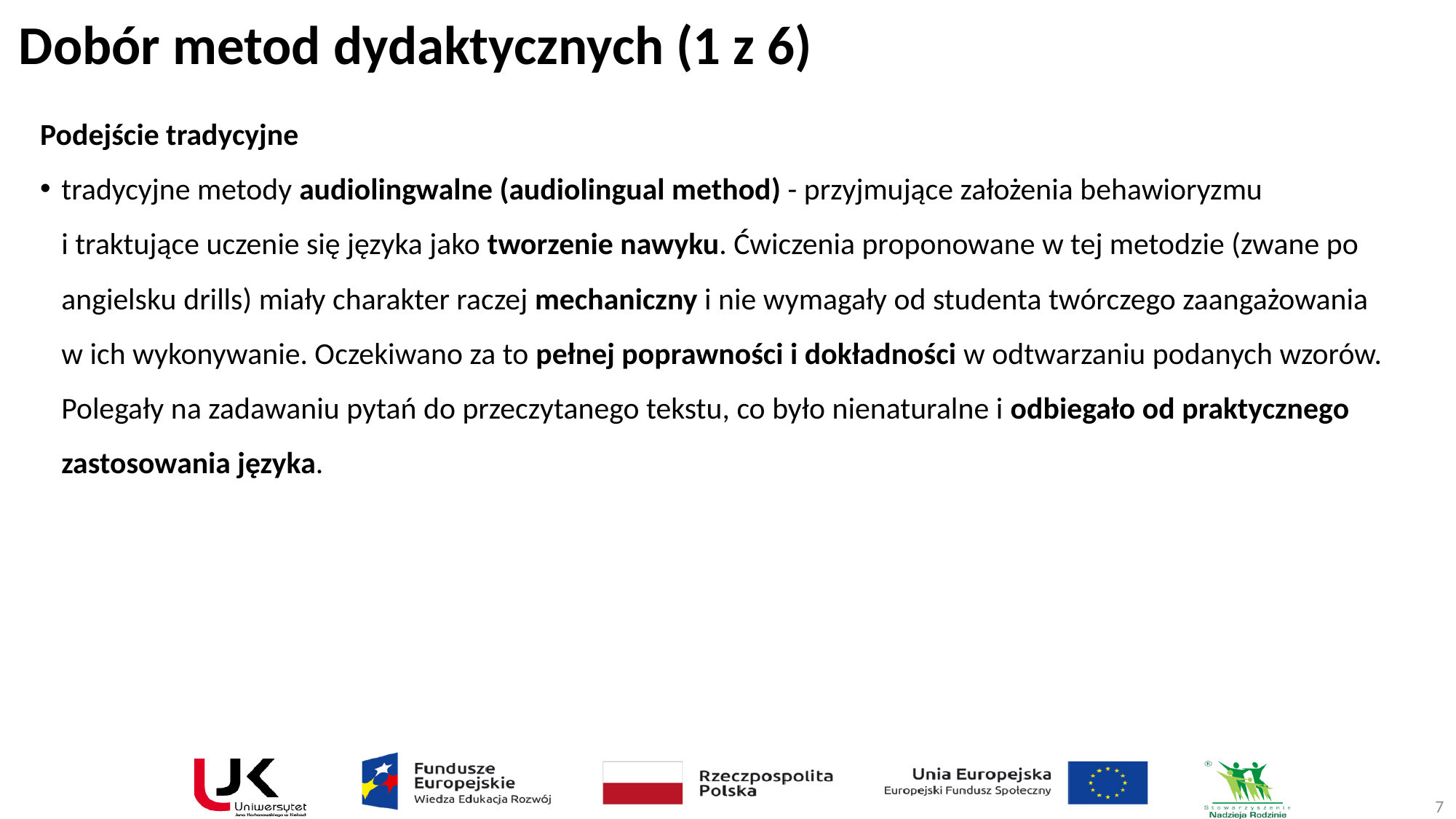

# Dobór metod dydaktycznych (1 z 6)
Podejście tradycyjne
tradycyjne metody audiolingwalne (audiolingual method) - przyjmujące założenia behawioryzmu
i traktujące uczenie się języka jako tworzenie nawyku. Ćwiczenia proponowane w tej metodzie (zwane po angielsku drills) miały charakter raczej mechaniczny i nie wymagały od studenta twórczego zaangażowania w ich wykonywanie. Oczekiwano za to pełnej poprawności i dokładności w odtwarzaniu podanych wzorów. Polegały na zadawaniu pytań do przeczytanego tekstu, co było nienaturalne i odbiegało od praktycznego zastosowania języka.
7